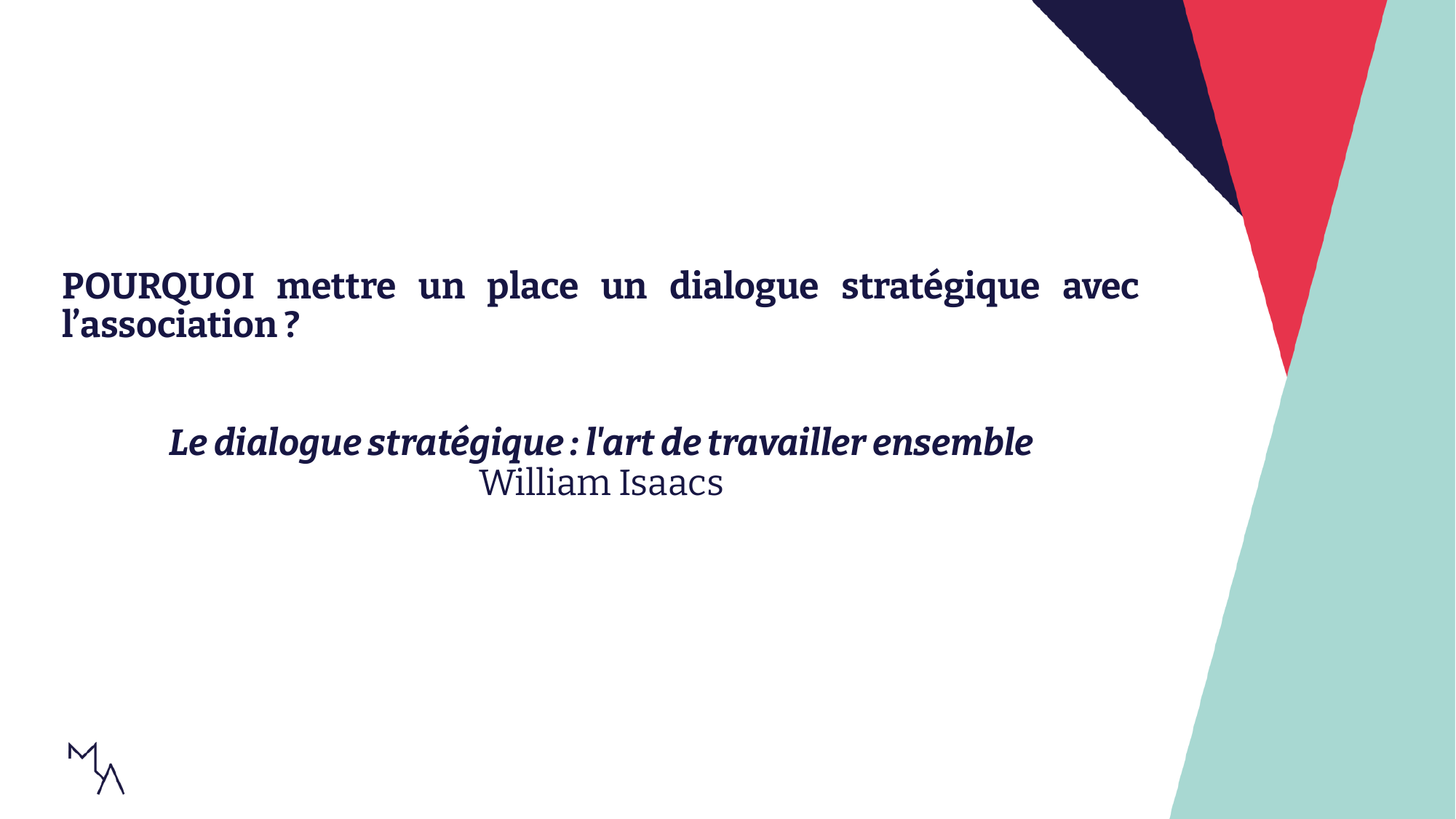

POURQUOI mettre un place un dialogue stratégique avec l’association ?

Le dialogue stratégique : l'art de travailler ensemble
William Isaacs